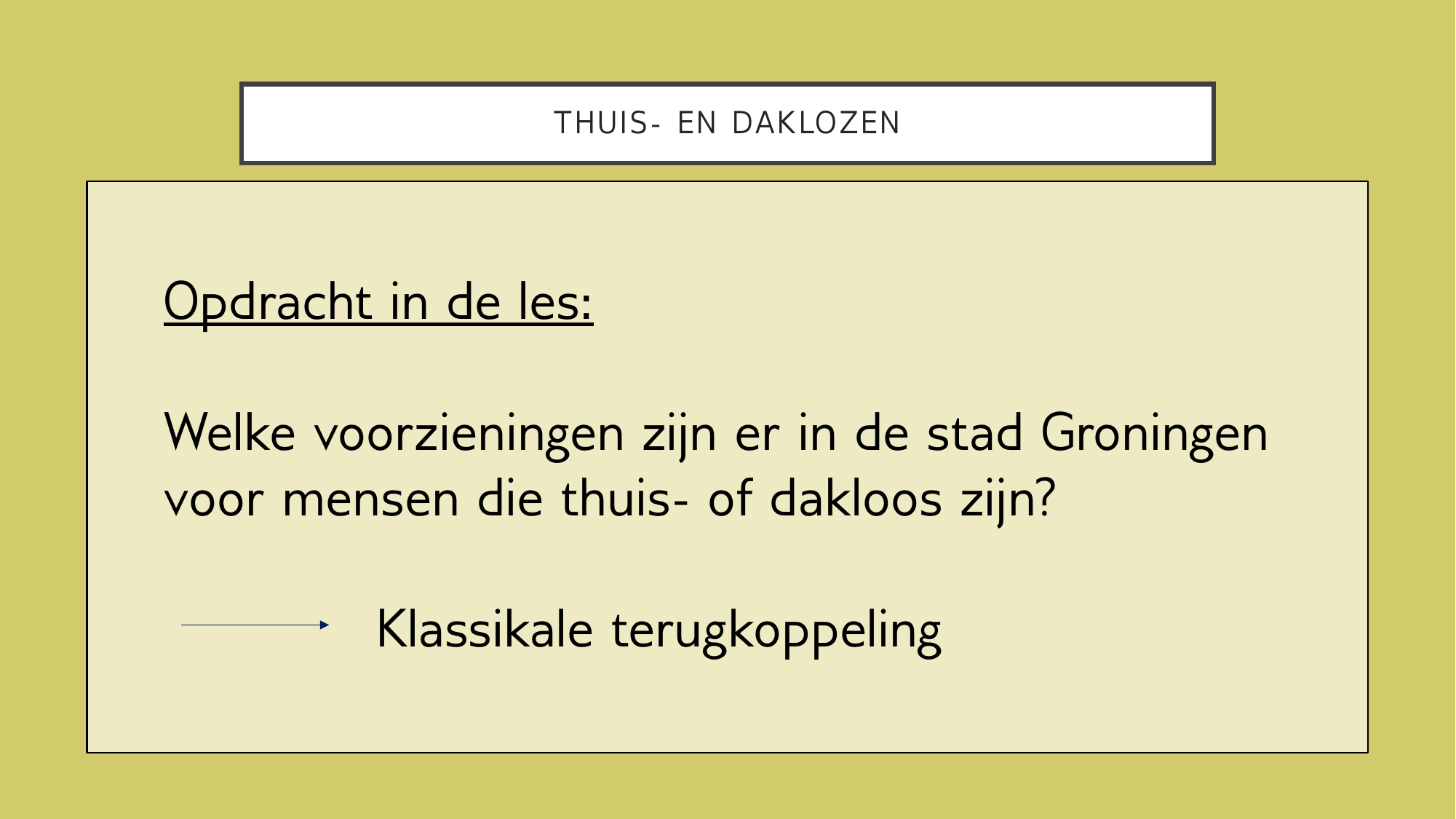

# Thuis- en daklozen

Opdracht in de les:

Welke voorzieningen zijn er in de stad Groningen voor mensen die thuis- of dakloos zijn?

             Klassikale terugkoppeling